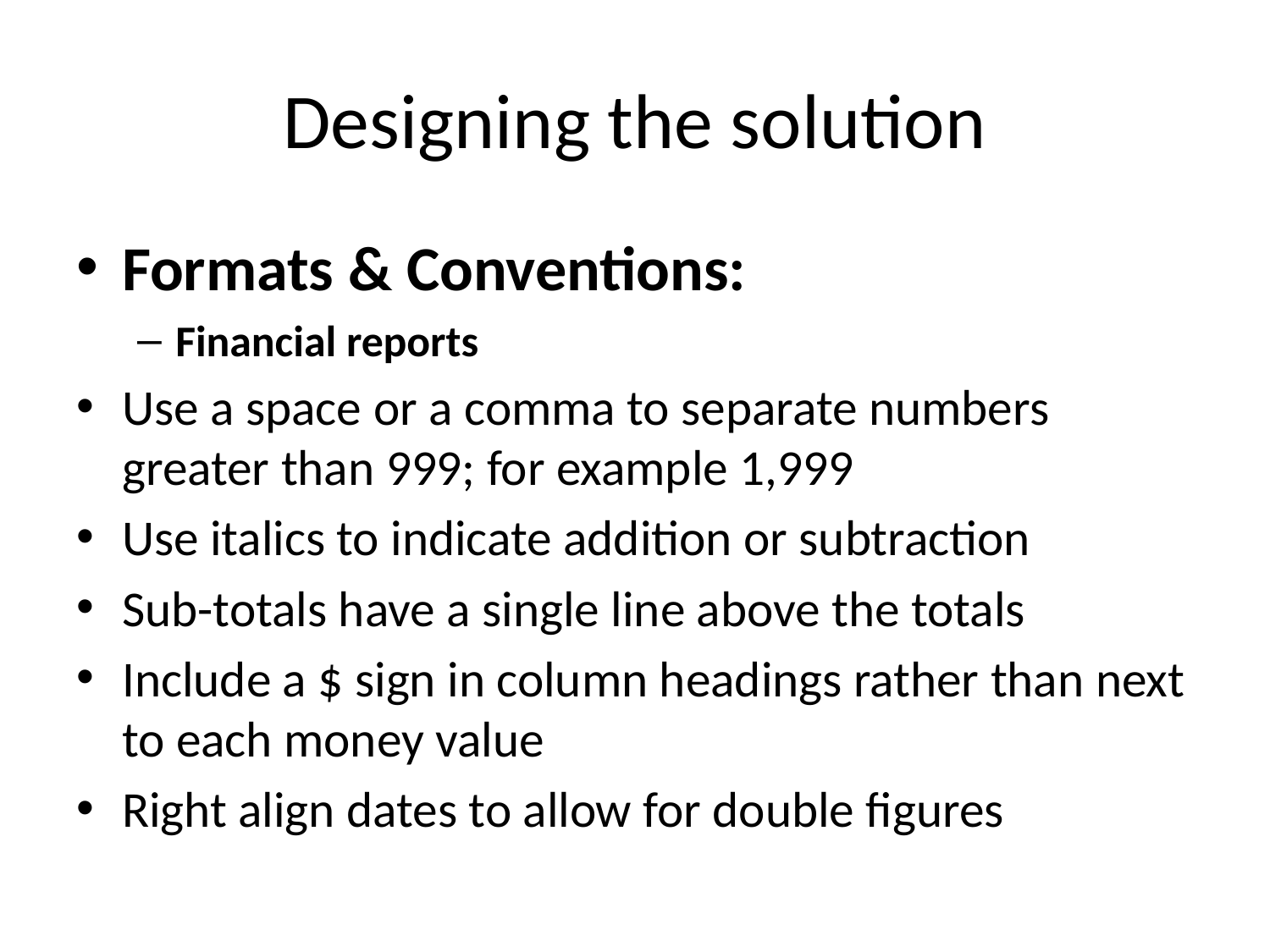

# Designing the solution
Formats & Conventions:
Financial reports
Use a space or a comma to separate numbers greater than 999; for example 1,999
Use italics to indicate addition or subtraction
Sub-totals have a single line above the totals
Include a $ sign in column headings rather than next to each money value
Right align dates to allow for double figures